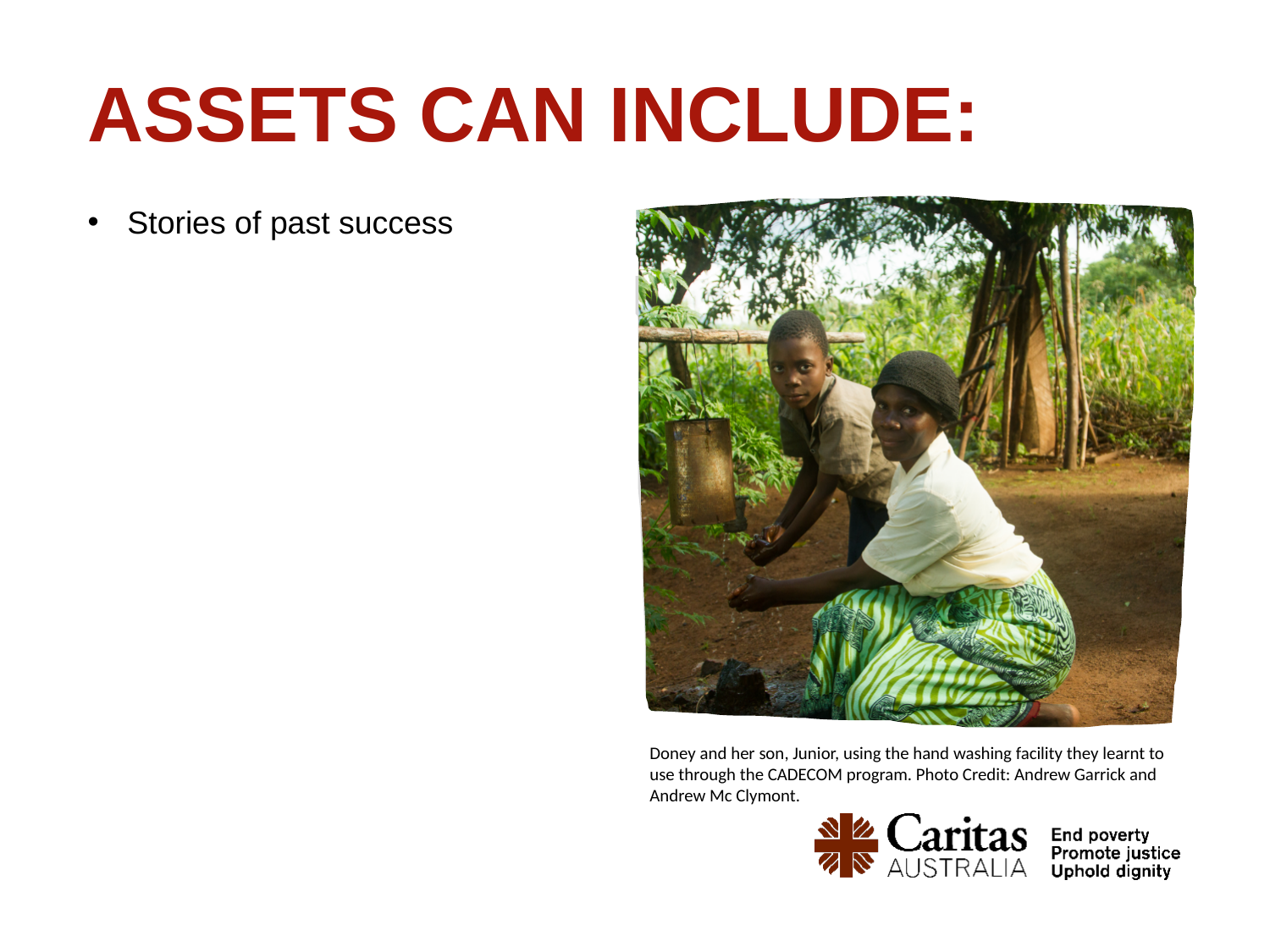

# ASSETS CAN INCLUDE:
Stories of past success

Doney and her son, Junior, using the hand washing facility they learnt to use through the CADECOM program. Photo Credit: Andrew Garrick and Andrew Mc Clymont.